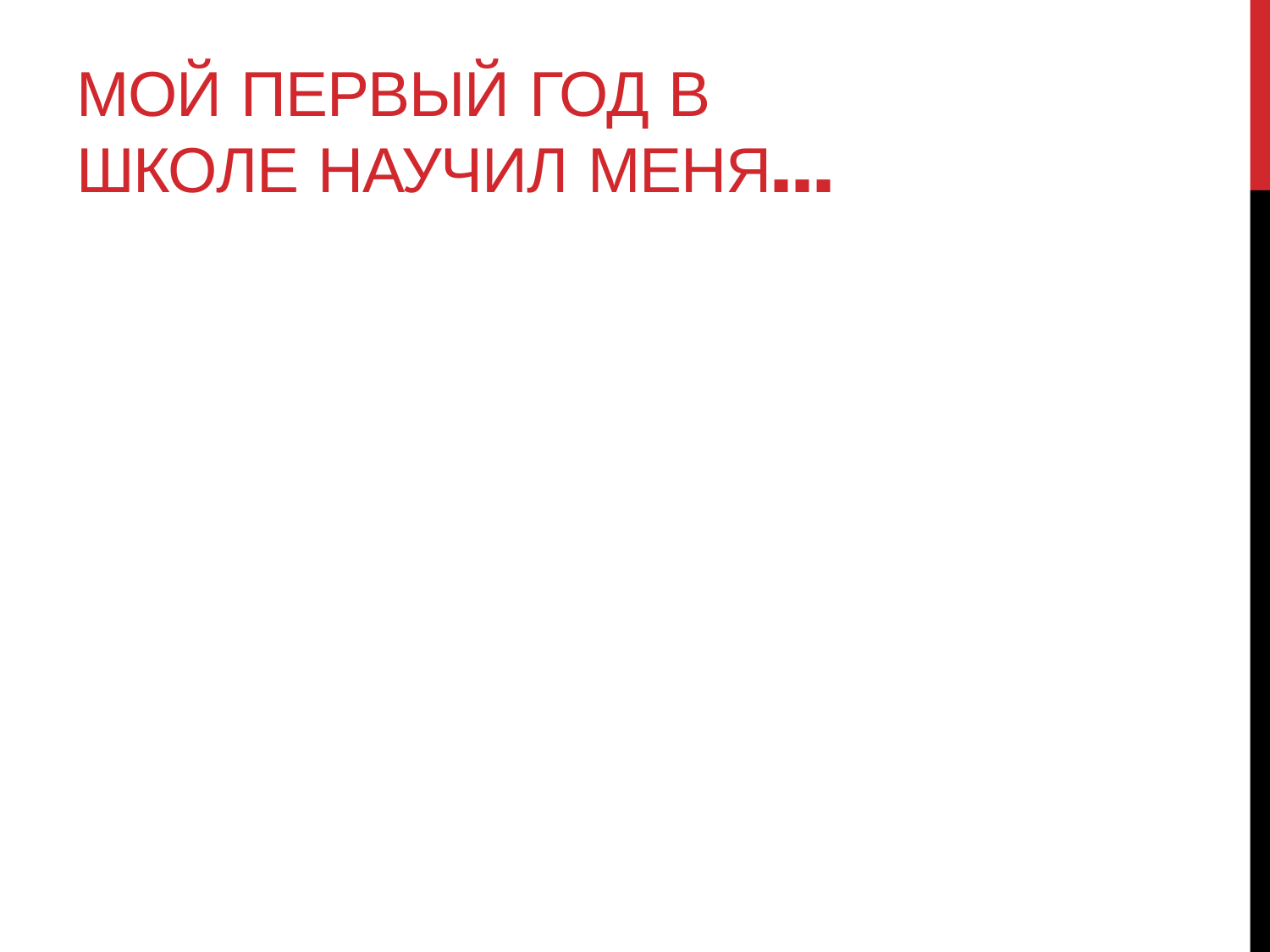

# Мой первый год в школе научил меня…